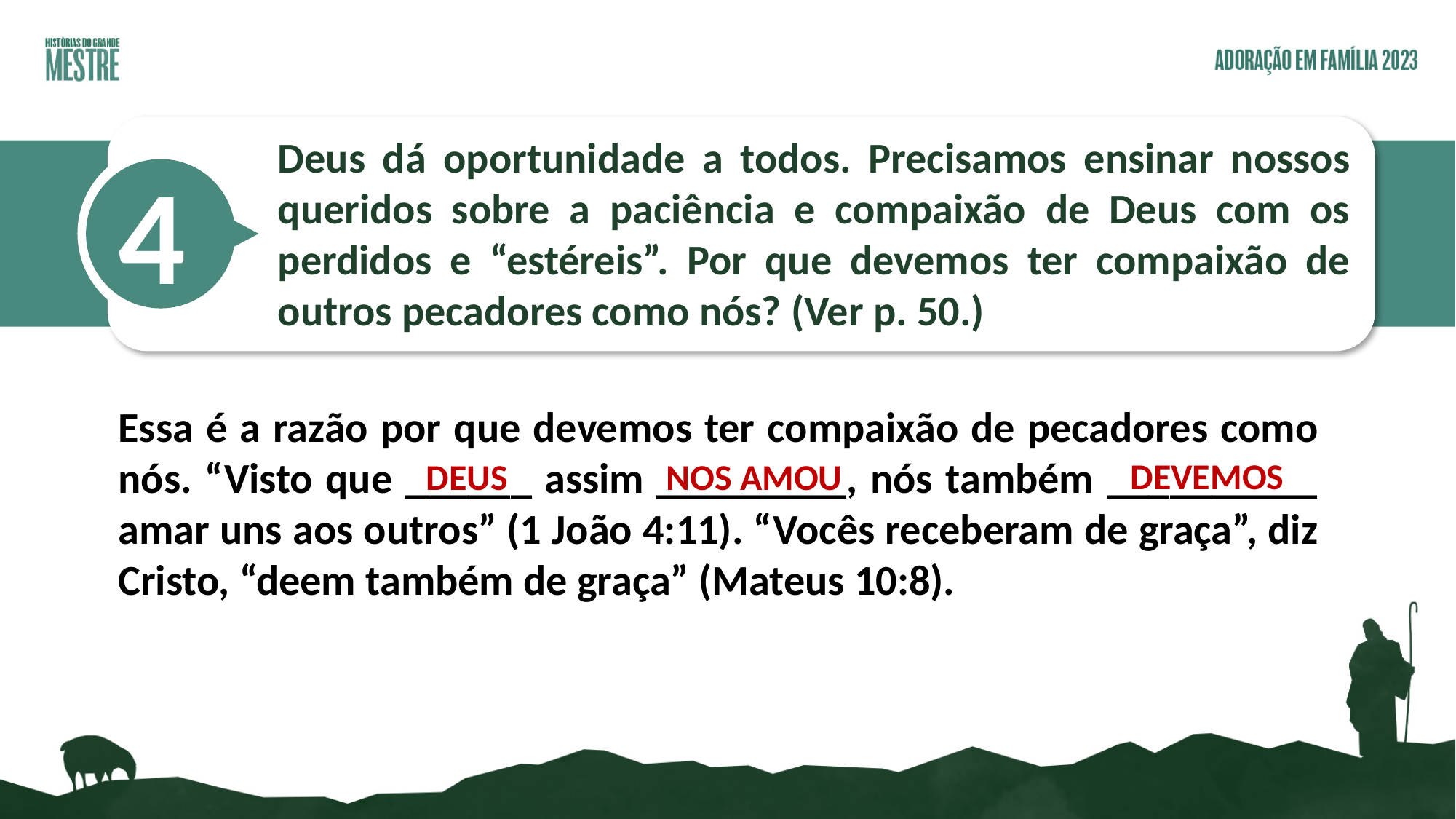

Deus dá oportunidade a todos. Precisamos ensinar nossos queridos sobre a paciência e compaixão de Deus com os perdidos e “estéreis”. Por que devemos ter compaixão de outros pecadores como nós? (Ver p. 50.)
4
Essa é a razão por que devemos ter compaixão de pecadores como nós. “Visto que ______ assim _________, nós também __________ amar uns aos outros” (1 João 4:11). “Vocês receberam de graça”, diz Cristo, “deem também de graça” (Mateus 10:8).
DEVEMOS
DEUS
NOS AMOU